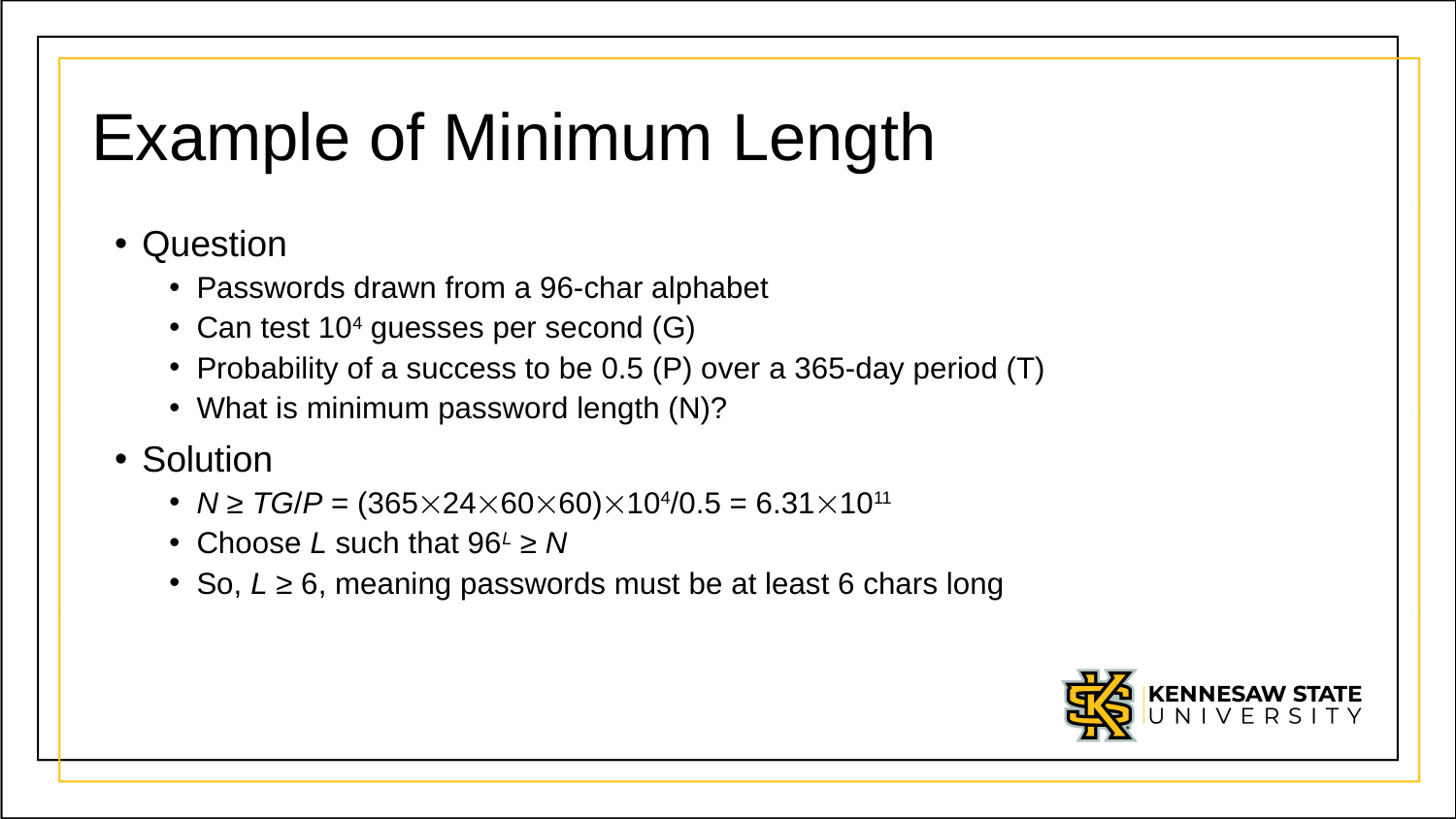

# Example of Minimum Length
Question
Passwords drawn from a 96-char alphabet
Can test 104 guesses per second (G)
Probability of a success to be 0.5 (P) over a 365-day period (T)
What is minimum password length (N)?
Solution
N ≥ TG/P = (365×24×60×60)×104/0.5 = 6.31×1011
Choose L such that 96L ≥ N
So, L ≥ 6, meaning passwords must be at least 6 chars long